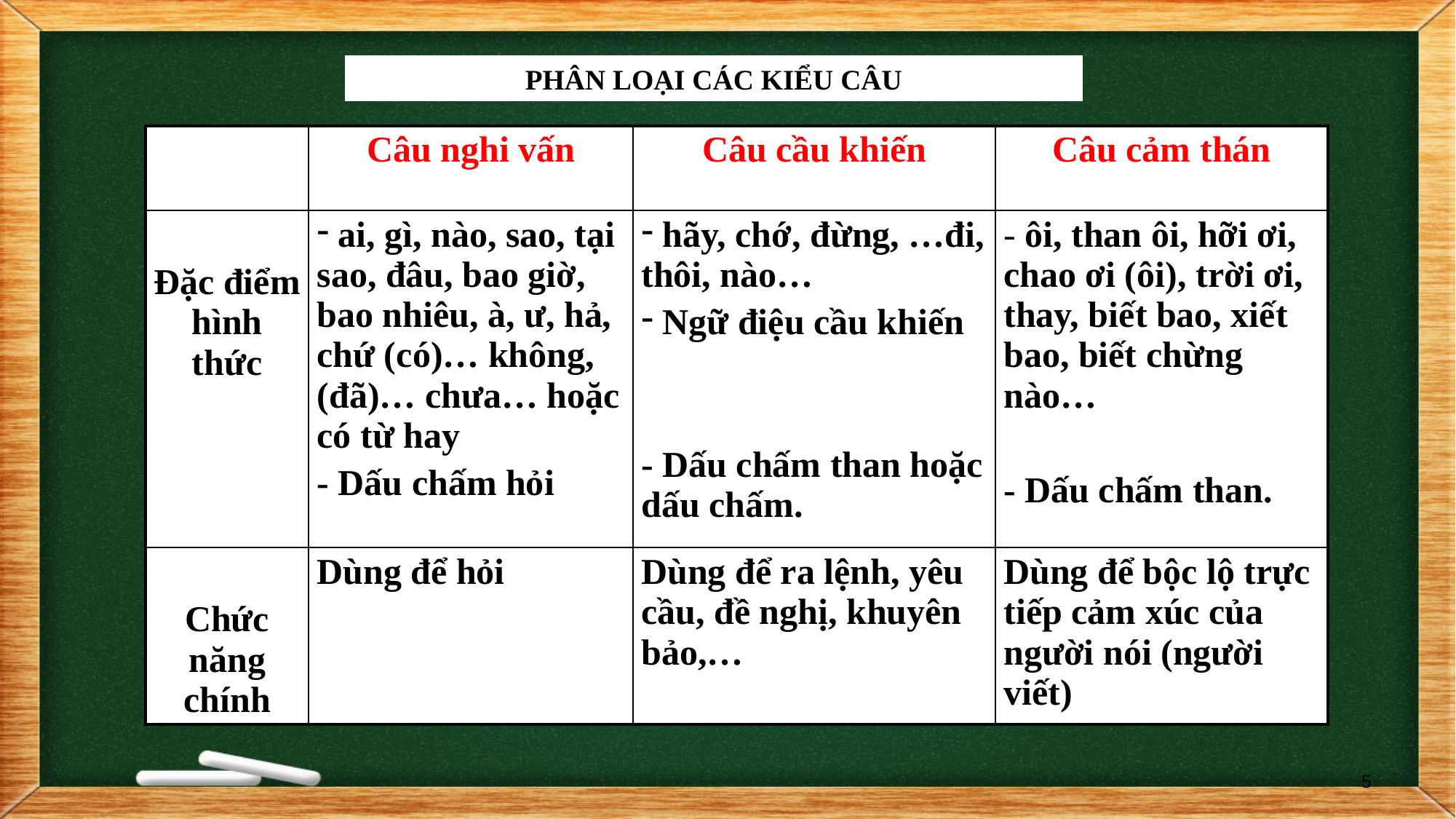

# PHÂN LOẠI CÁC KIỂU CÂU
|  | Câu nghi vấn | Câu cầu khiến | Câu cảm thán |
| --- | --- | --- | --- |
| Đặc điểm hình thức | ai, gì, nào, sao, tại sao, đâu, bao giờ, bao nhiêu, à, ư, hả, chứ (có)… không, (đã)… chưa… hoặc có từ hay - Dấu chấm hỏi | hãy, chớ, đừng, …đi, thôi, nào… Ngữ điệu cầu khiến - Dấu chấm than hoặc dấu chấm. | - ôi, than ôi, hỡi ơi, chao ơi (ôi), trời ơi, thay, biết bao, xiết bao, biết chừng nào… - Dấu chấm than. |
| Chức năng chính | Dùng để hỏi | Dùng để ra lệnh, yêu cầu, đề nghị, khuyên bảo,… | Dùng để bộc lộ trực tiếp cảm xúc của người nói (người viết) |
5